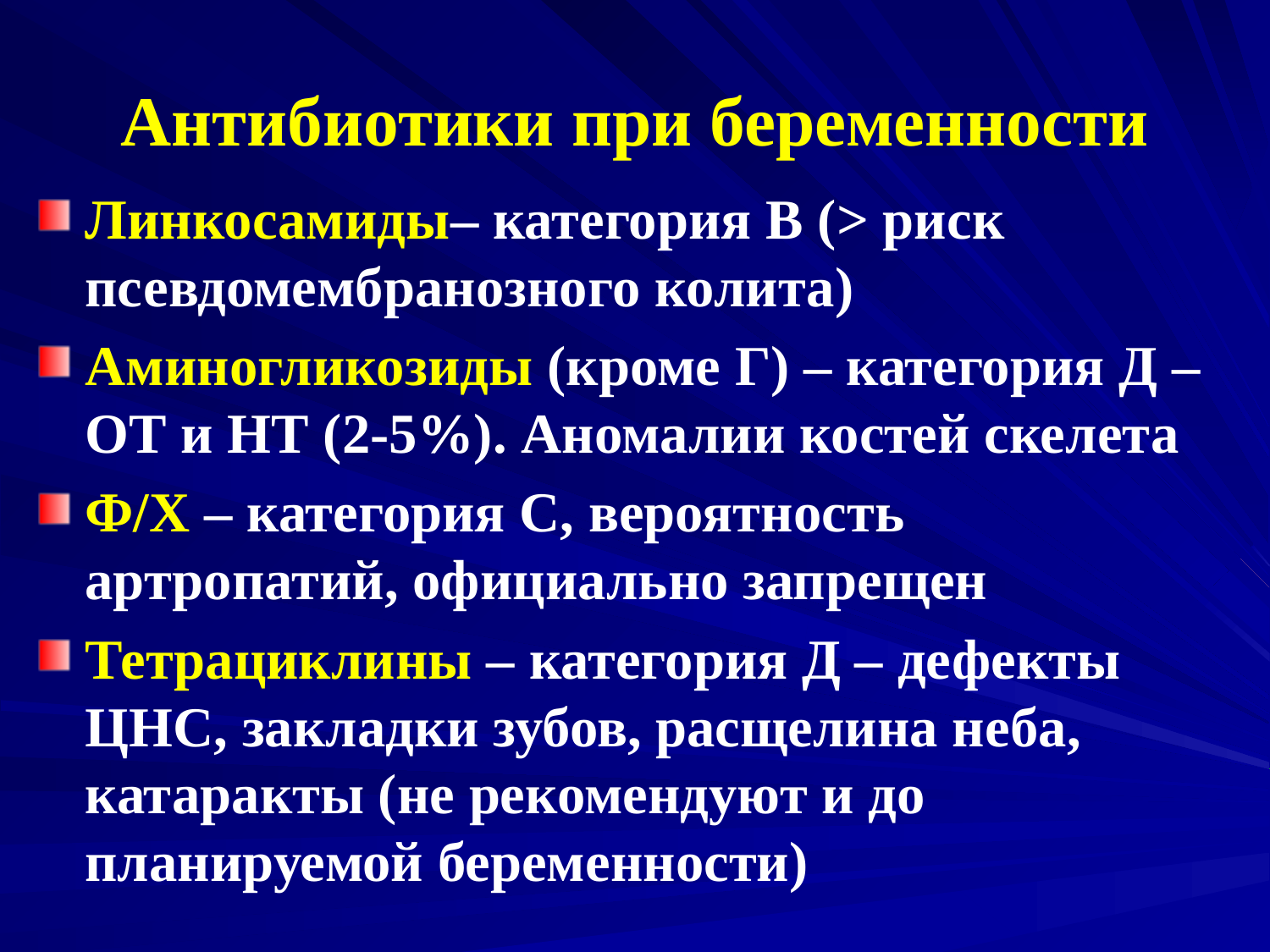

# Антибиотики при беременности
Линкосамиды– категория В (> риск псевдомембранозного колита)
Аминогликозиды (кроме Г) – категория Д – ОТ и НТ (2-5%). Аномалии костей скелета
Ф/Х – категория С, вероятность артропатий, официально запрещен
Тетрациклины – категория Д – дефекты ЦНС, закладки зубов, расщелина неба, катаракты (не рекомендуют и до планируемой беременности)